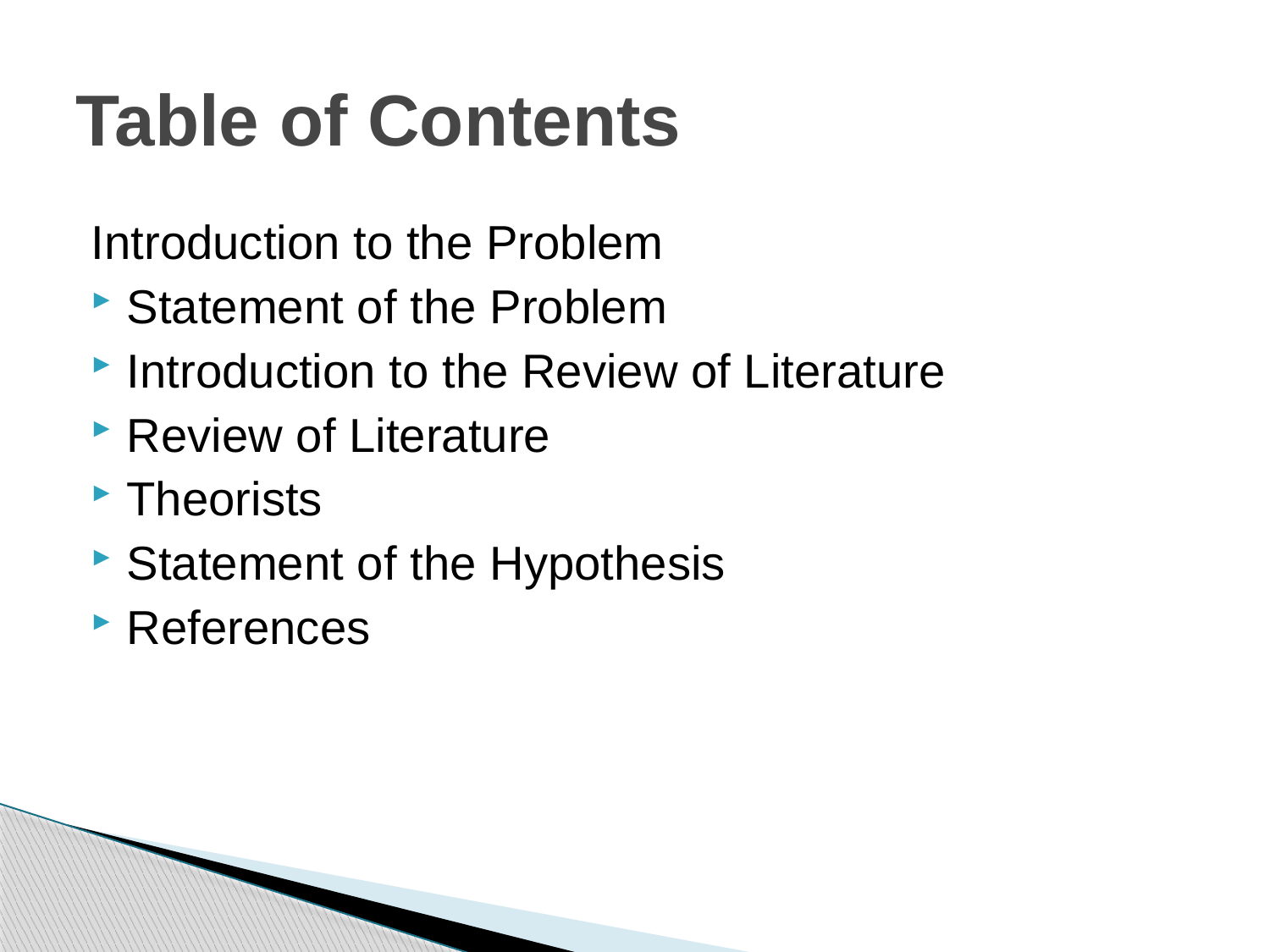

# Table of Contents
Introduction to the Problem
Statement of the Problem
Introduction to the Review of Literature
Review of Literature
Theorists
Statement of the Hypothesis
References